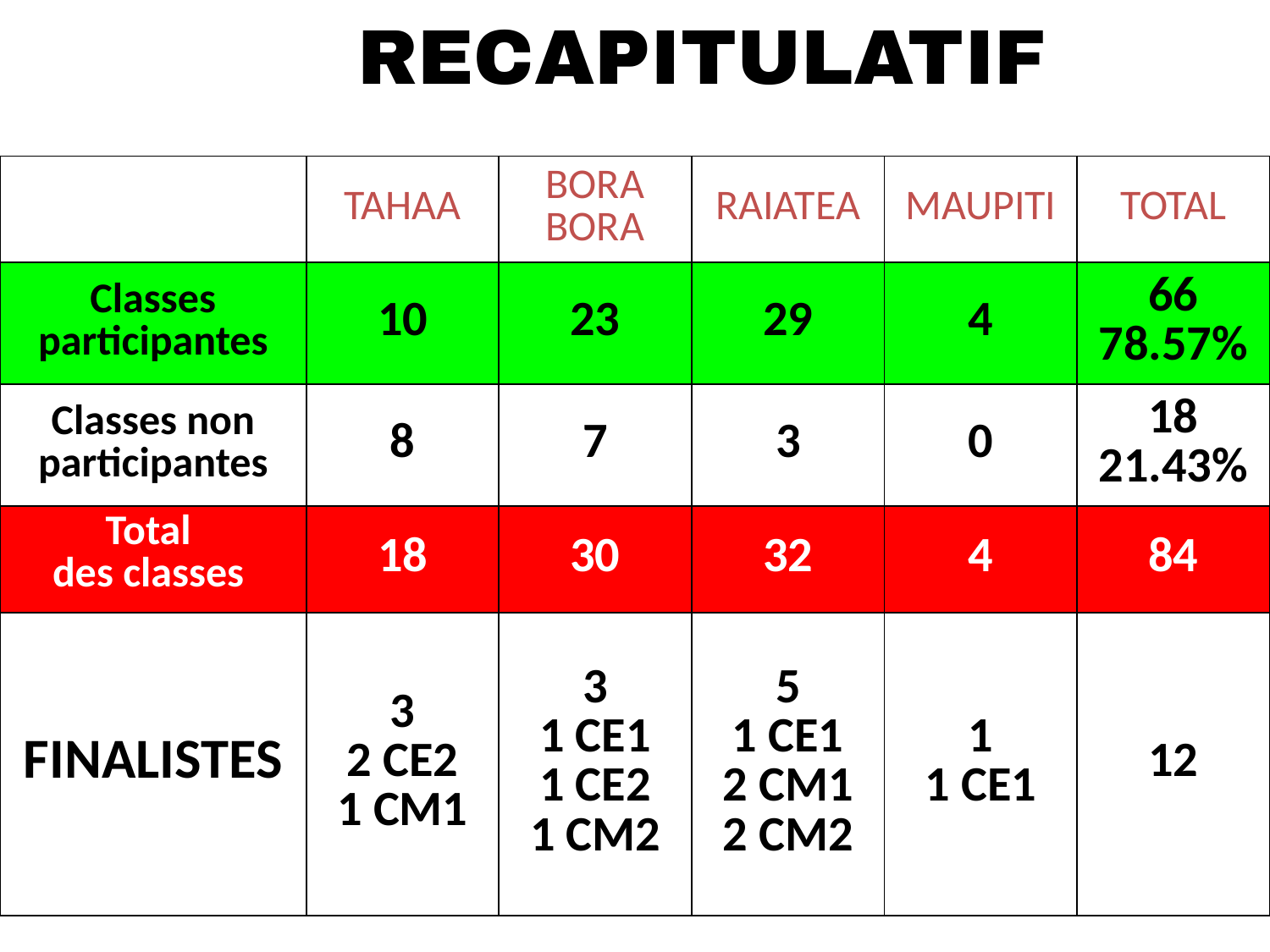

# RECAPITULATIF
|  | TAHAA | BORA BORA | RAIATEA | MAUPITI | TOTAL |
| --- | --- | --- | --- | --- | --- |
| Classes participantes | 10 | 23 | 29 | 4 | 66 78.57% |
| Classes non participantes | 8 | 7 | 3 | 0 | 18 21.43% |
| Total des classes | 18 | 30 | 32 | 4 | 84 |
| FINALISTES | 3 2 CE2 1 CM1 | 3 1 CE1 1 CE2 1 CM2 | 5 1 CE1 2 CM1 2 CM2 | 1 1 CE1 | 12 |